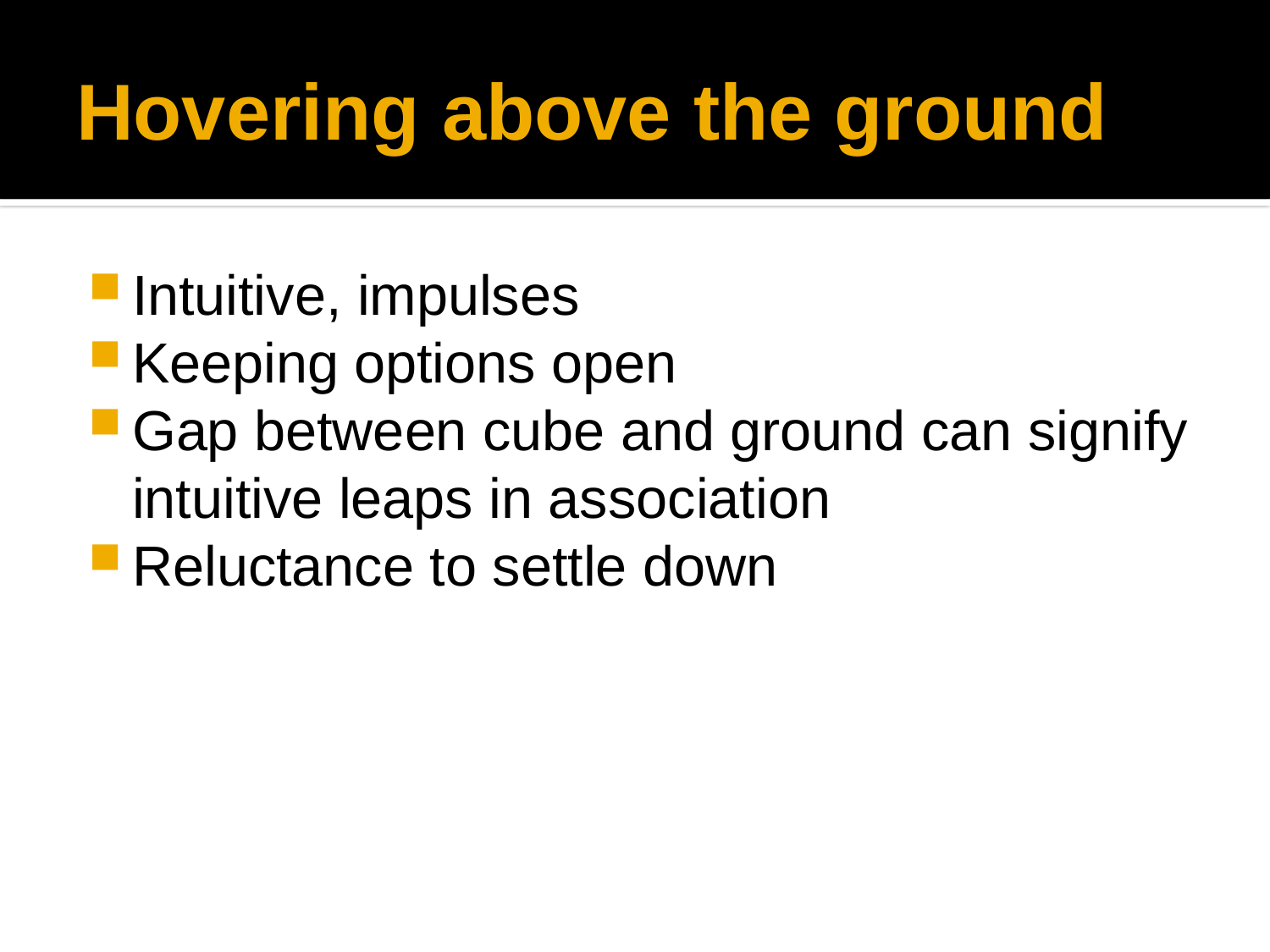

# Hovering above the ground
Intuitive, impulses
Keeping options open
Gap between cube and ground can signify intuitive leaps in association
Reluctance to settle down